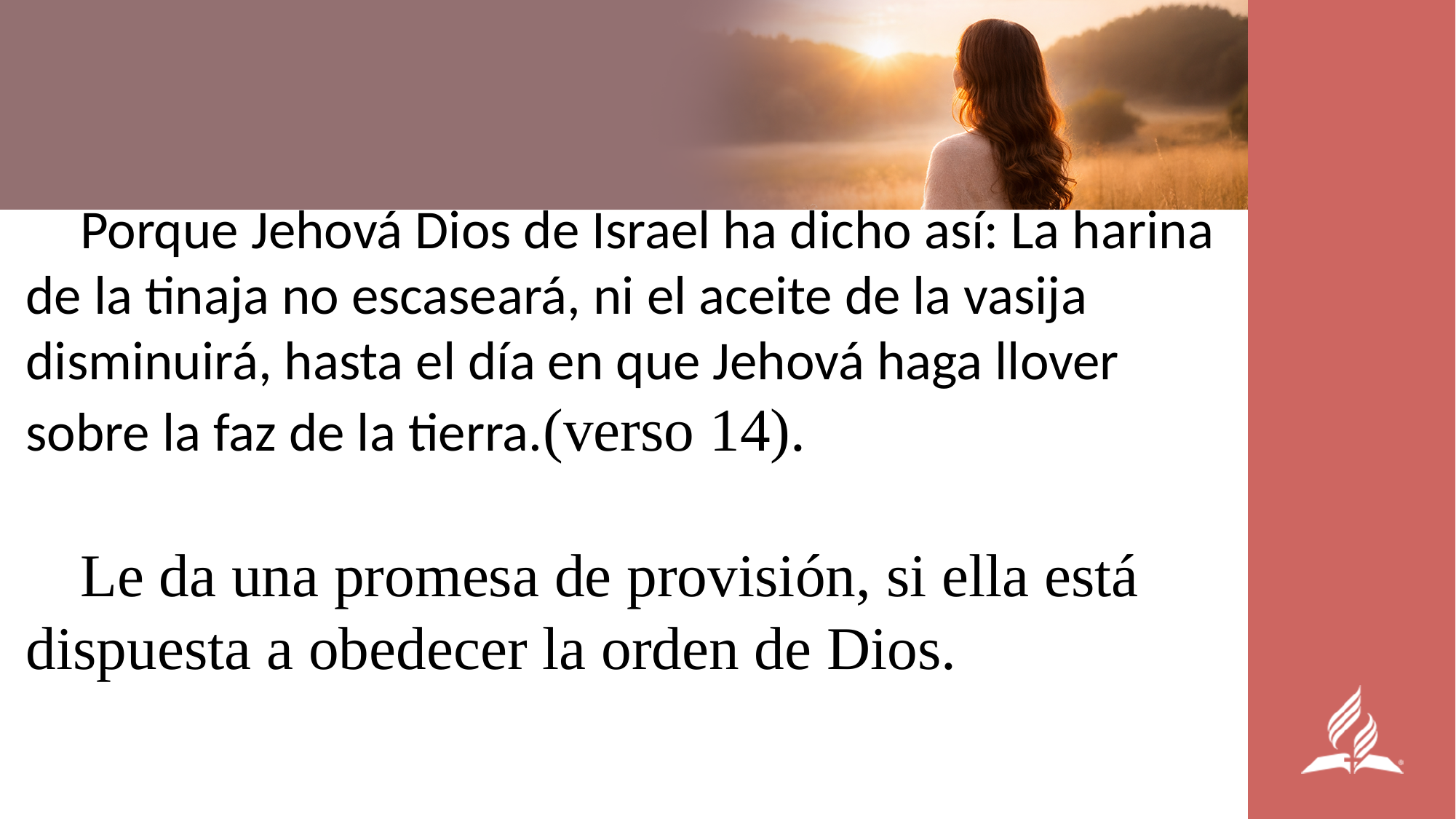

Porque Jehová Dios de Israel ha dicho así: La harina de la tinaja no escaseará, ni el aceite de la vasija disminuirá, hasta el día en que Jehová haga llover sobre la faz de la tierra.(verso 14).

Le da una promesa de provisión, si ella está dispuesta a obedecer la orden de Dios.